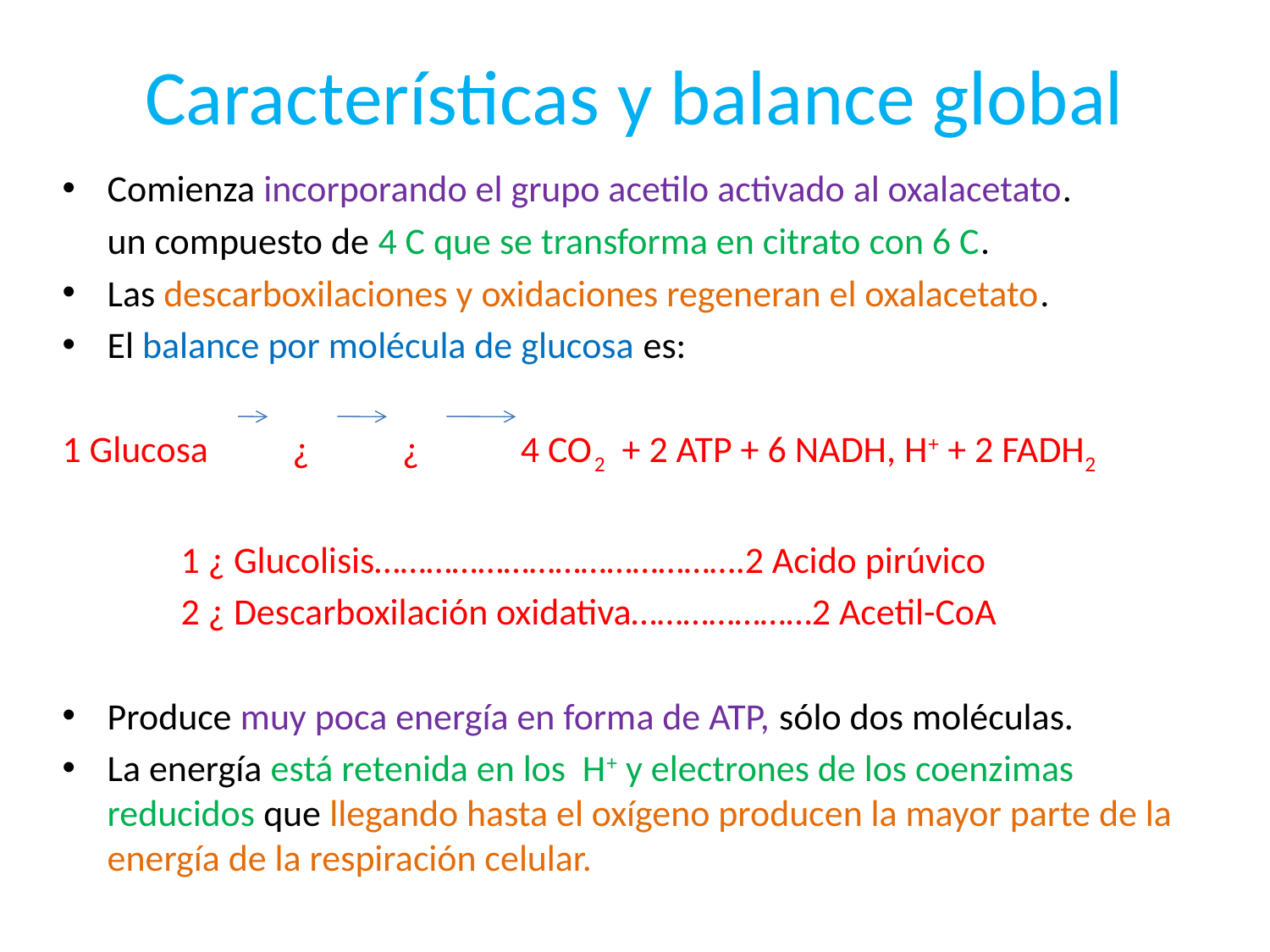

# Características y balance global
Comienza incorporando el grupo acetilo activado al oxalacetato.
	un compuesto de 4 C que se transforma en citrato con 6 C.
Las descarboxilaciones y oxidaciones regeneran el oxalacetato.
El balance por molécula de glucosa es:

1 Glucosa          ¿           ¿            4 CO2  + 2 ATP + 6 NADH, H+ + 2 FADH2

              1 ¿ Glucolisis…………………………………….2 Acido pirúvico
              2 ¿ Descarboxilación oxidativa…………………2 Acetil-CoA

Produce muy poca energía en forma de ATP, sólo dos moléculas.
La energía está retenida en los  H+ y electrones de los coenzimas reducidos que llegando hasta el oxígeno producen la mayor parte de la energía de la respiración celular.